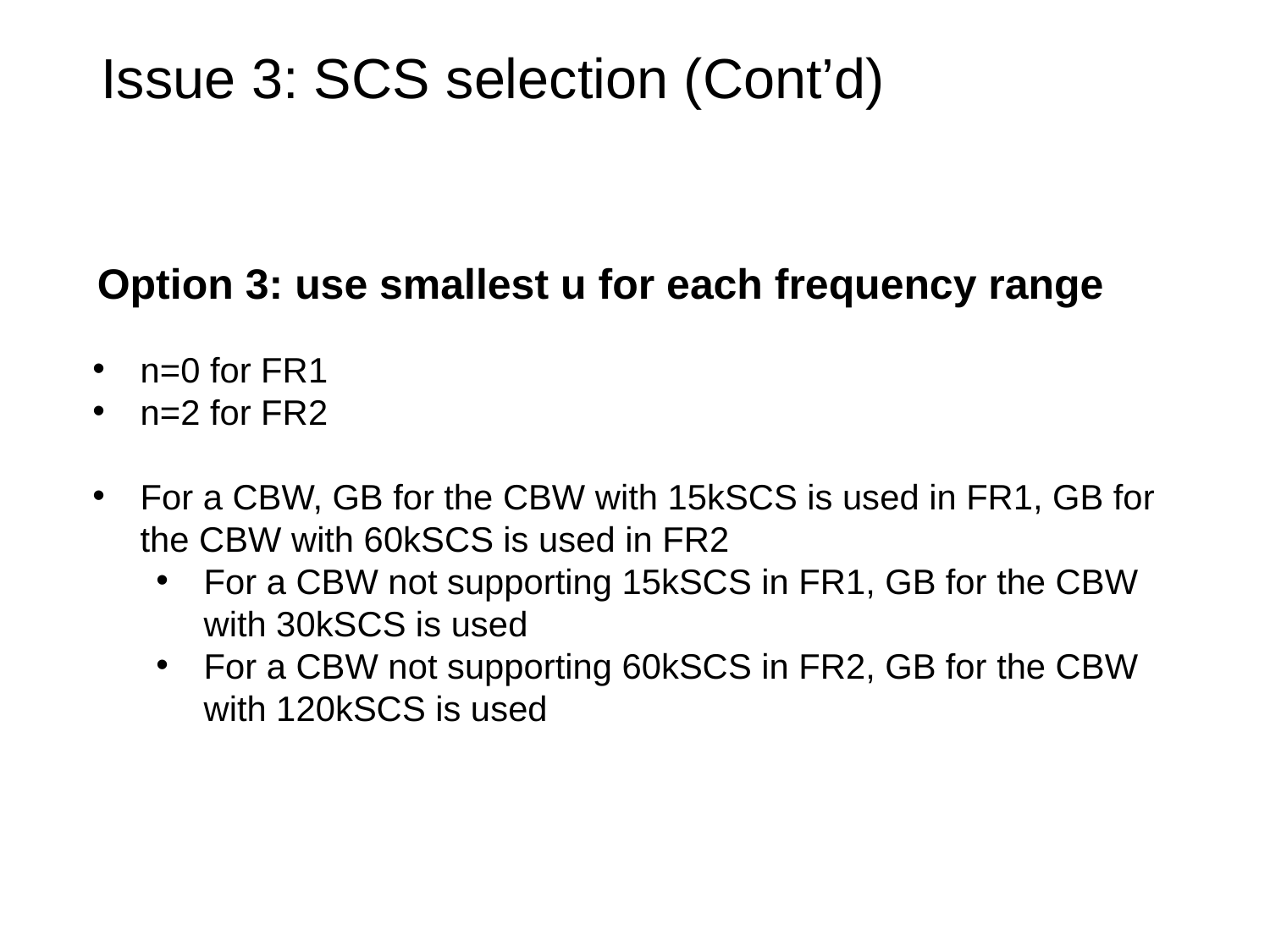

Issue 3: SCS selection (Cont’d)
Option 3: use smallest u for each frequency range
n=0 for FR1
n=2 for FR2

For a CBW, GB for the CBW with 15kSCS is used in FR1, GB for the CBW with 60kSCS is used in FR2
For a CBW not supporting 15kSCS in FR1, GB for the CBW with 30kSCS is used
For a CBW not supporting 60kSCS in FR2, GB for the CBW with 120kSCS is used